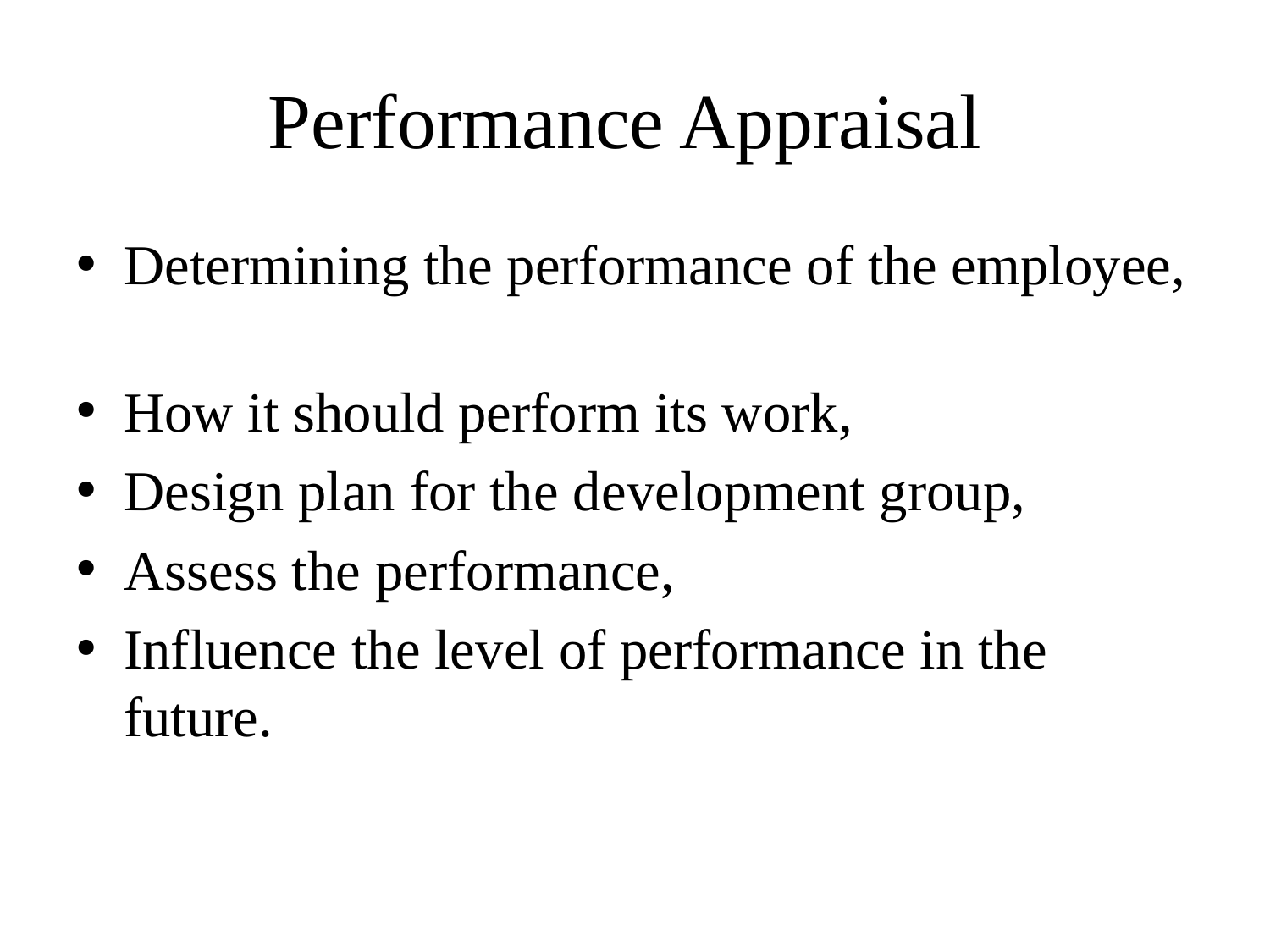

# Performance Appraisal
Determining the performance of the employee,
How it should perform its work,
Design plan for the development group,
Assess the performance,
Influence the level of performance in the future.